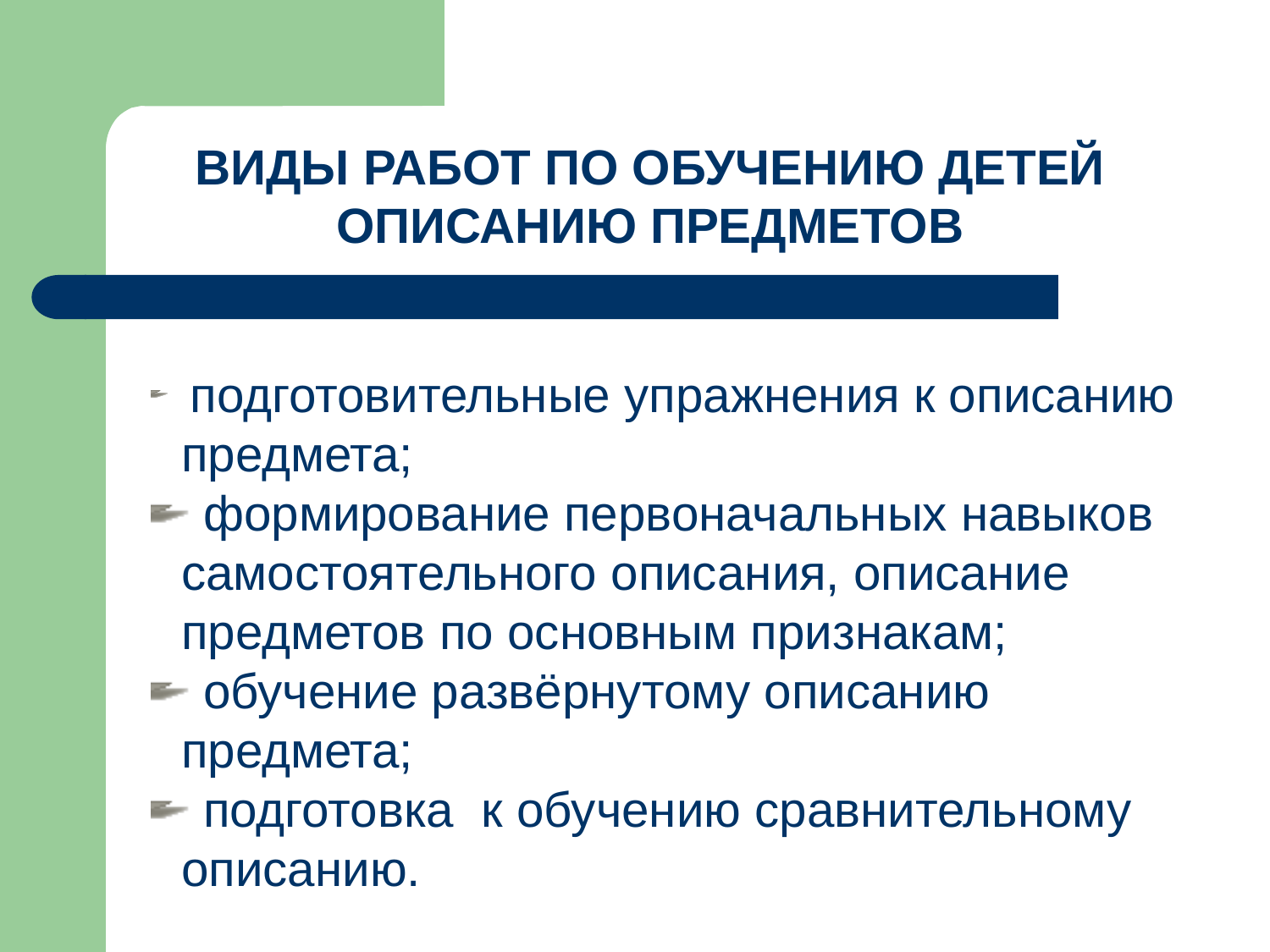

ВИДЫ РАБОТ ПО ОБУЧЕНИЮ ДЕТЕЙ ОПИСАНИЮ ПРЕДМЕТОВ
 подготовительные упражнения к описанию предмета;
 формирование первоначальных навыков самостоятельного описания, описание предметов по основным признакам;
 обучение развёрнутому описанию предмета;
 подготовка  к обучению сравнительному описанию.